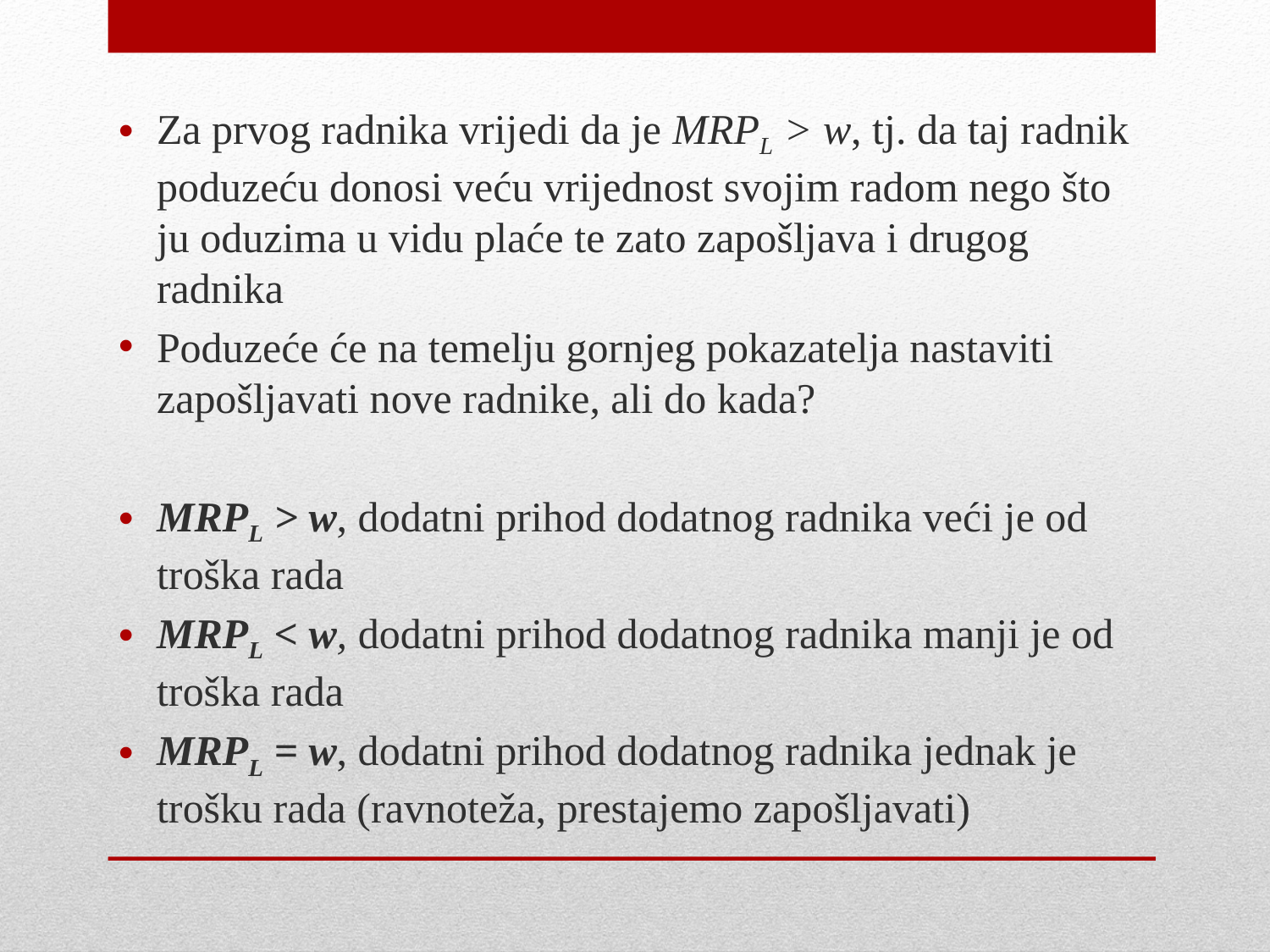

Za prvog radnika vrijedi da je MRPL > w, tj. da taj radnik poduzeću donosi veću vrijednost svojim radom nego što ju oduzima u vidu plaće te zato zapošljava i drugog radnika
Poduzeće će na temelju gornjeg pokazatelja nastaviti zapošljavati nove radnike, ali do kada?

MRPL > w, dodatni prihod dodatnog radnika veći je od troška rada
MRPL < w, dodatni prihod dodatnog radnika manji je od troška rada
MRPL = w, dodatni prihod dodatnog radnika jednak je  trošku rada (ravnoteža, prestajemo zapošljavati)